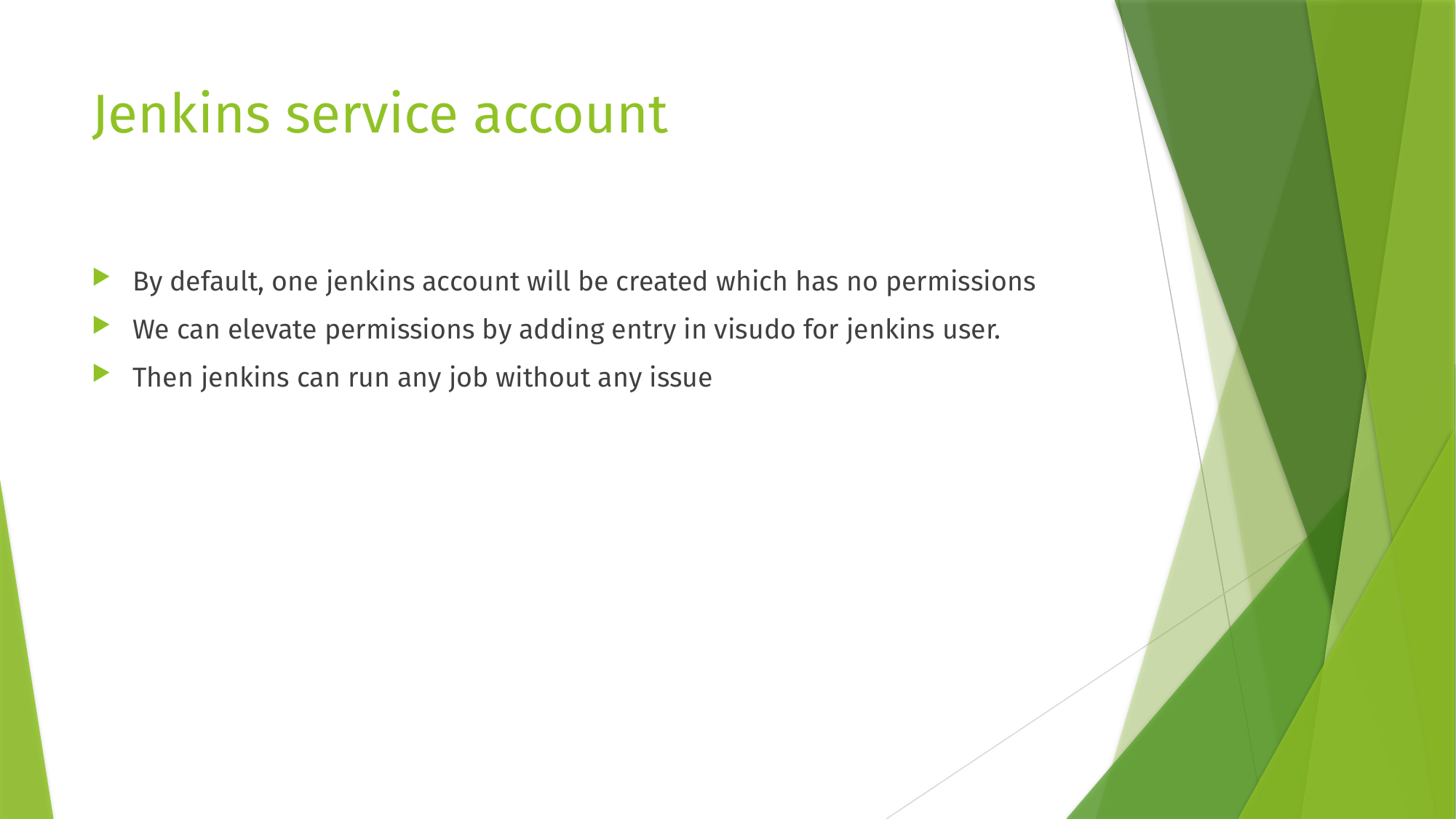

# Jenkins service account
By default, one jenkins account will be created which has no permissions
We can elevate permissions by adding entry in visudo for jenkins user.
Then jenkins can run any job without any issue